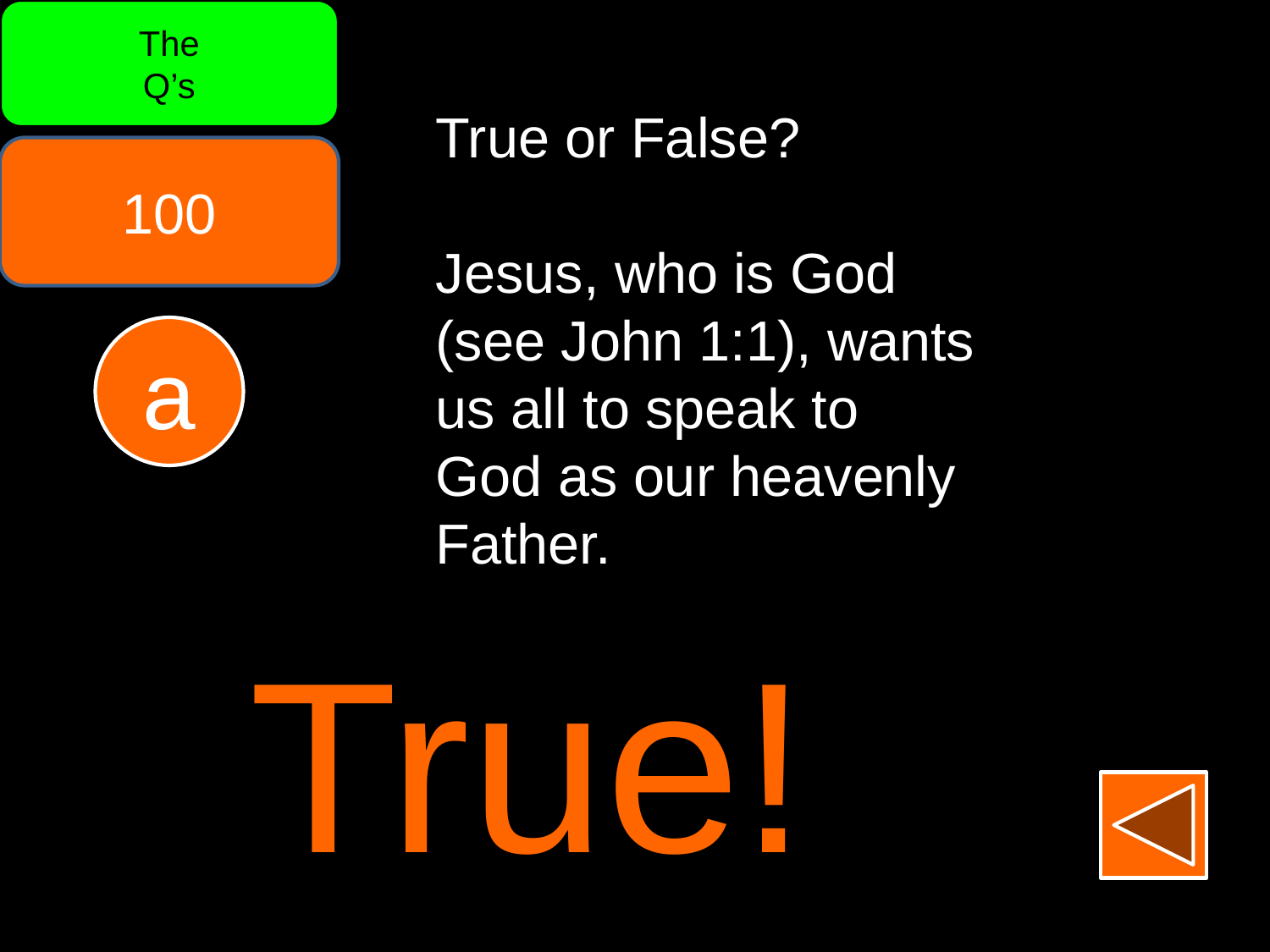

The
Q’s
True or False?

Jesus, who is God
(see John 1:1), wants
us all to speak to
God as our heavenly
Father.
100
a
True!